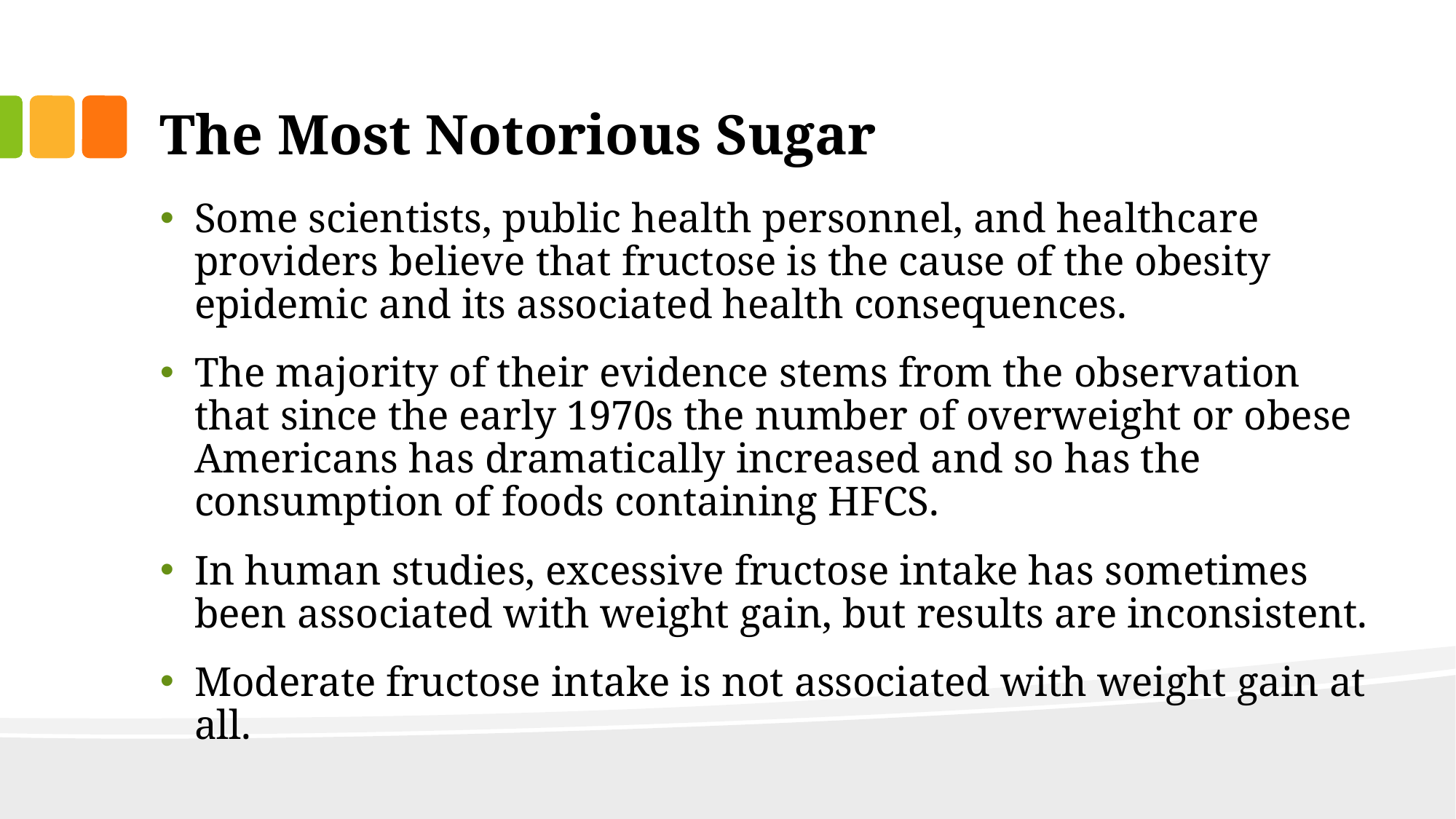

# The Most Notorious Sugar
Some scientists, public health personnel, and healthcare providers believe that fructose is the cause of the obesity epidemic and its associated health consequences.
The majority of their evidence stems from the observation that since the early 1970s the number of overweight or obese Americans has dramatically increased and so has the consumption of foods containing HFCS.
In human studies, excessive fructose intake has sometimes been associated with weight gain, but results are inconsistent.
Moderate fructose intake is not associated with weight gain at all.